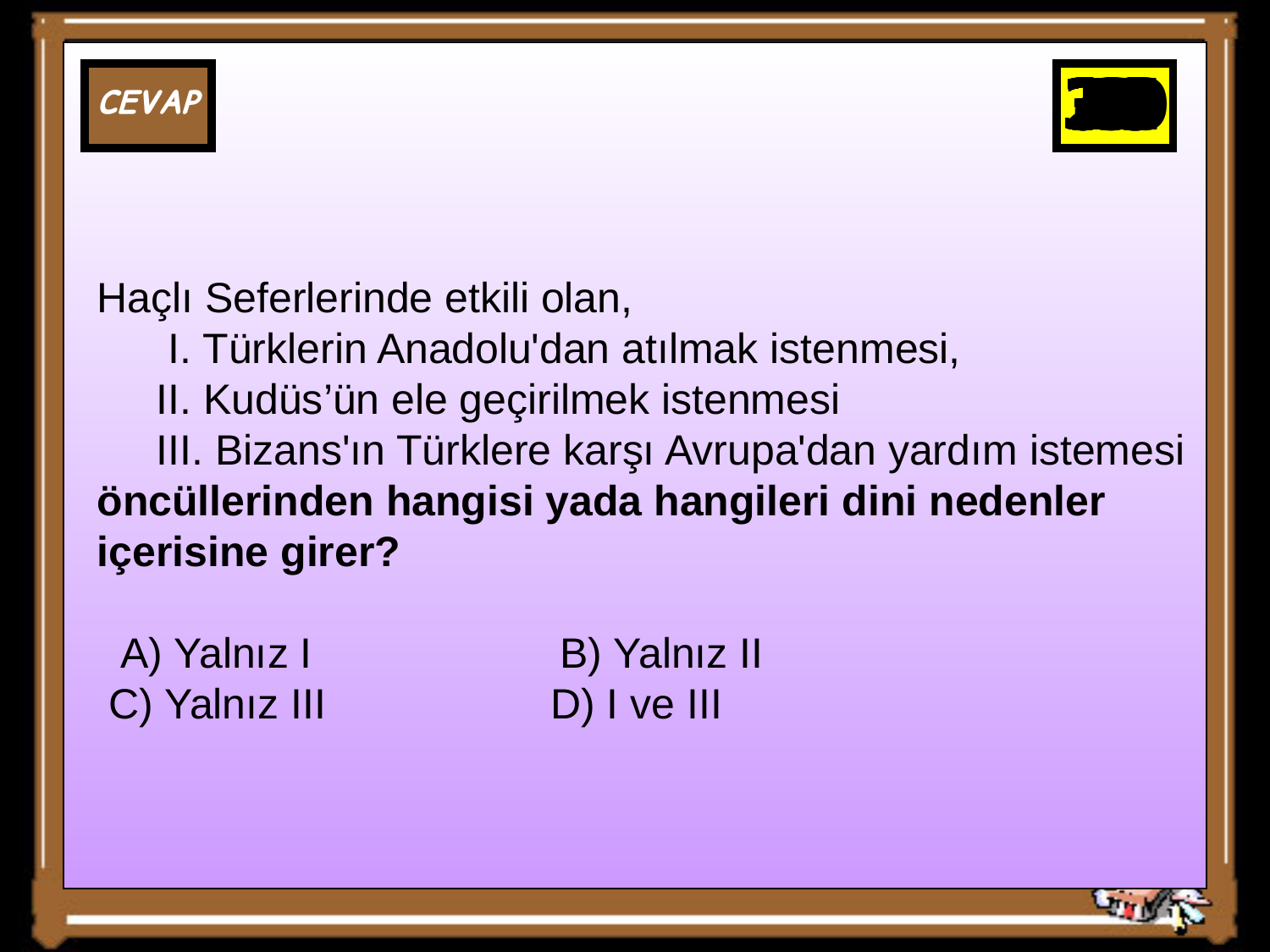

34
35
36
38
25
31
32
33
37
39
0
30
29
28
27
26
24
23
22
21
20
19
18
17
16
15
14
13
12
11
10
9
8
7
6
5
4
3
2
1
40

CEVAP
Haçlı Seferlerinde etkili olan,
      I. Türklerin Anadolu'dan atılmak istenmesi,
     II. Kudüs’ün ele geçirilmek istenmesi
     III. Bizans'ın Türklere karşı Avrupa'dan yardım istemesi öncüllerinden hangisi yada hangileri dini nedenler içerisine girer?

  A) Yalnız I                     B) Yalnız II
 C) Yalnız III                   D) I ve III